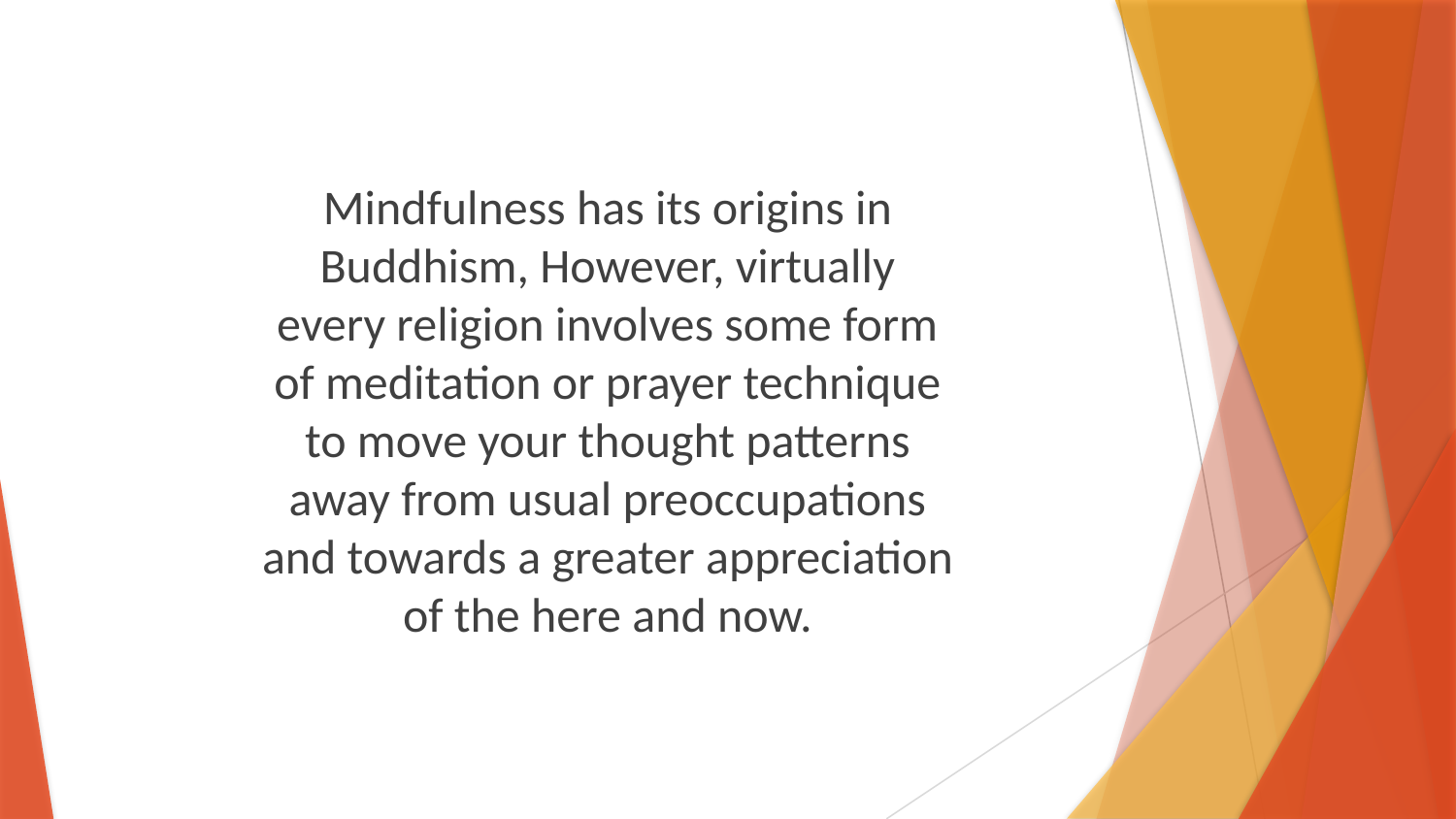

Mindfulness has its origins in Buddhism, However, virtually every religion involves some form of meditation or prayer technique to move your thought patterns away from usual preoccupations and towards a greater appreciation of the here and now.